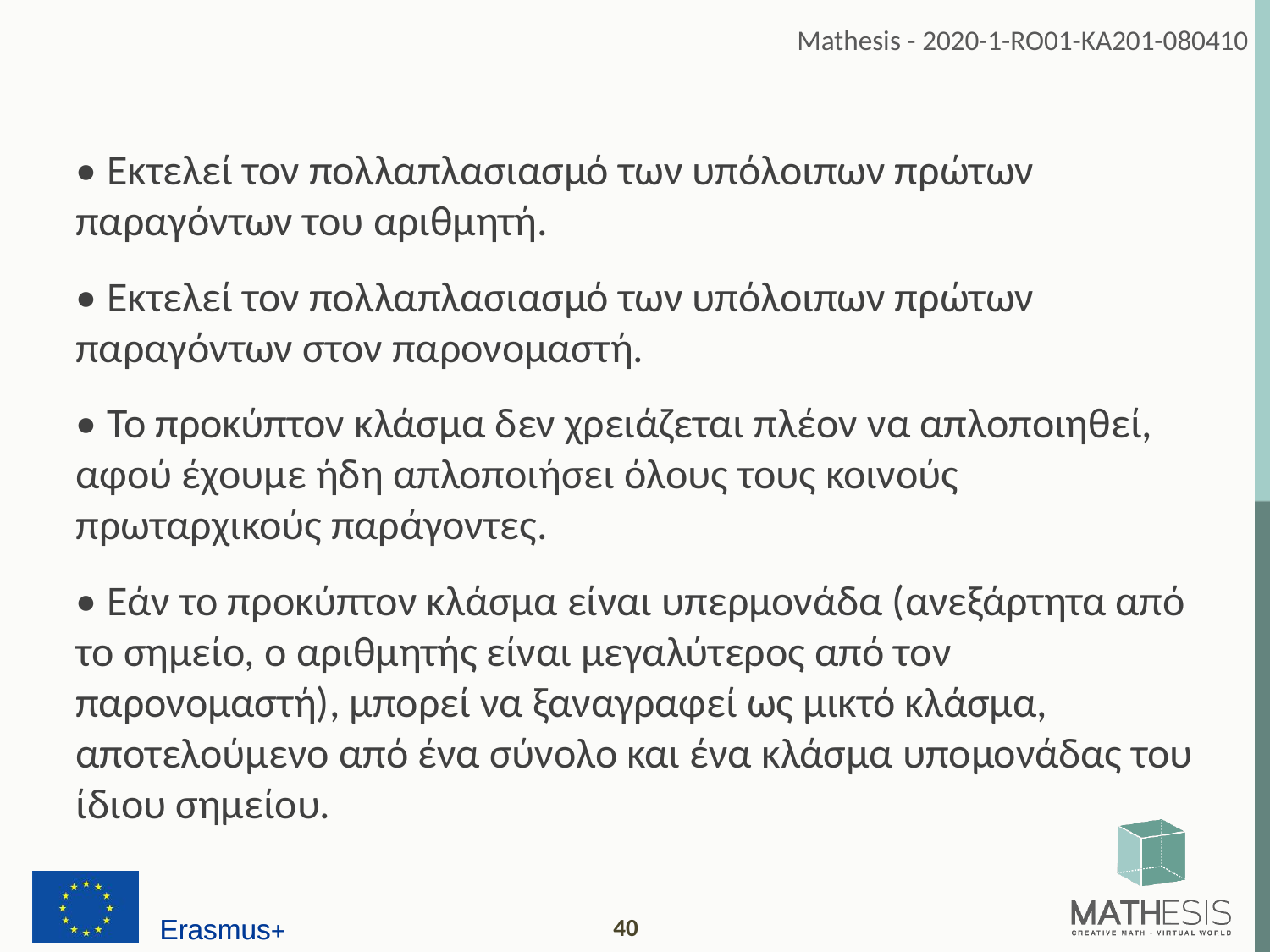

• Εκτελεί τον πολλαπλασιασμό των υπόλοιπων πρώτων παραγόντων του αριθμητή.
• Εκτελεί τον πολλαπλασιασμό των υπόλοιπων πρώτων παραγόντων στον παρονομαστή.
• Το προκύπτον κλάσμα δεν χρειάζεται πλέον να απλοποιηθεί, αφού έχουμε ήδη απλοποιήσει όλους τους κοινούς πρωταρχικούς παράγοντες.
• Εάν το προκύπτον κλάσμα είναι υπερμονάδα (ανεξάρτητα από το σημείο, ο αριθμητής είναι μεγαλύτερος από τον παρονομαστή), μπορεί να ξαναγραφεί ως μικτό κλάσμα, αποτελούμενο από ένα σύνολο και ένα κλάσμα υπομονάδας του ίδιου σημείου.